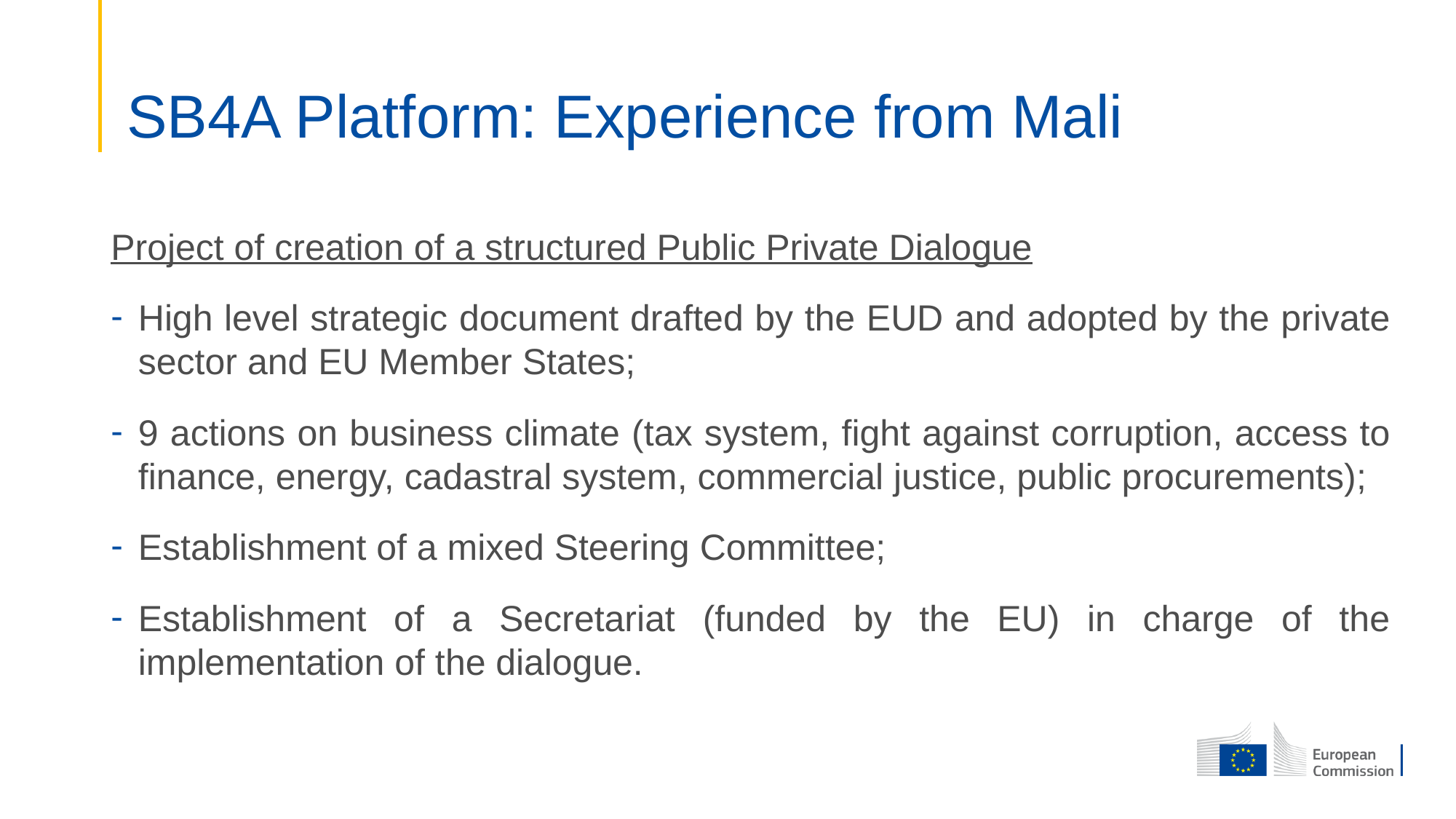

# SB4A Platform: Experience from Mali
Project of creation of a structured Public Private Dialogue
High level strategic document drafted by the EUD and adopted by the private sector and EU Member States;
9 actions on business climate (tax system, fight against corruption, access to finance, energy, cadastral system, commercial justice, public procurements);
Establishment of a mixed Steering Committee;
Establishment of a Secretariat (funded by the EU) in charge of the implementation of the dialogue.